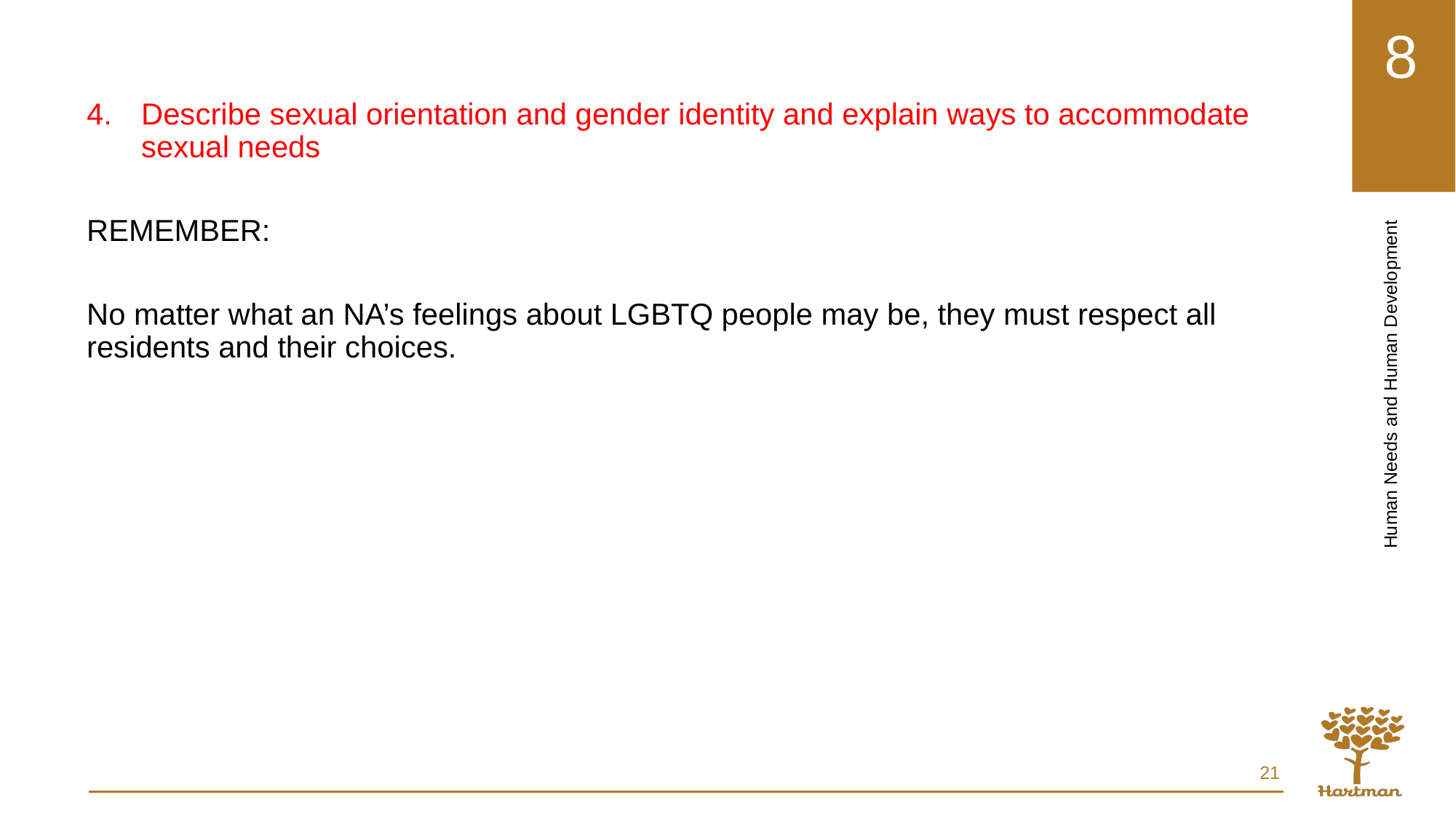

Describe sexual orientation and gender identity and explain ways to accommodate sexual needs

REMEMBER:

No matter what an NA’s feelings about LGBTQ people may be, they must respect all residents and their choices.

21